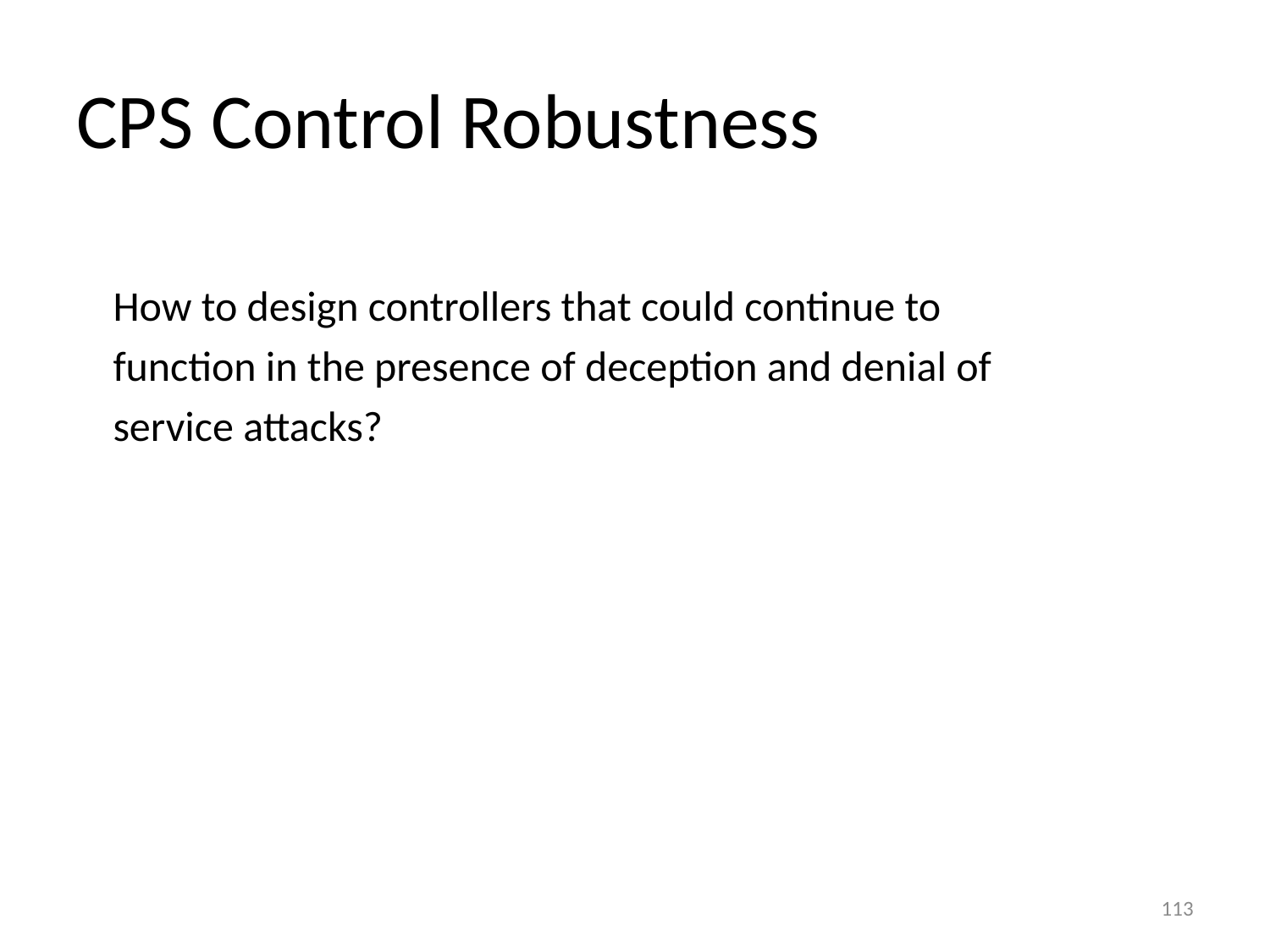

# CPS Control Robustness
How to design controllers that could continue to function in the presence of deception and denial of service attacks?
113